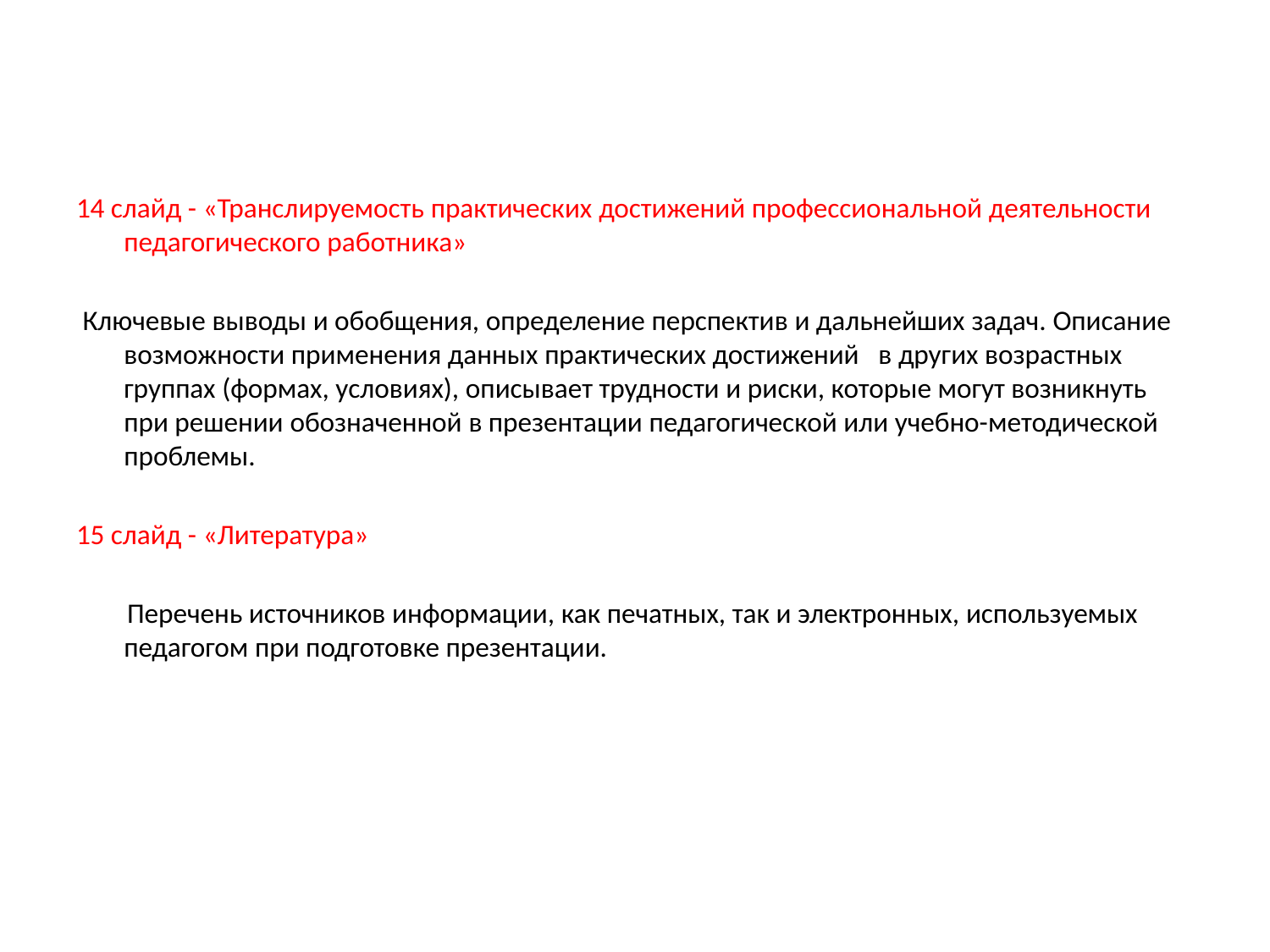

14 слайд - «Транслируемость практических достижений профессиональной деятельности педагогического работника»

 Ключевые выводы и обобщения, определение перспектив и дальнейших задач. Описание возможности применения данных практических достижений   в других возрастных группах (формах, условиях), описывает трудности и риски, которые могут возникнуть при решении обозначенной в презентации педагогической или учебно-методической проблемы.

15 слайд - «Литература»

        Перечень источников информации, как печатных, так и электронных, используемых педагогом при подготовке презентации.